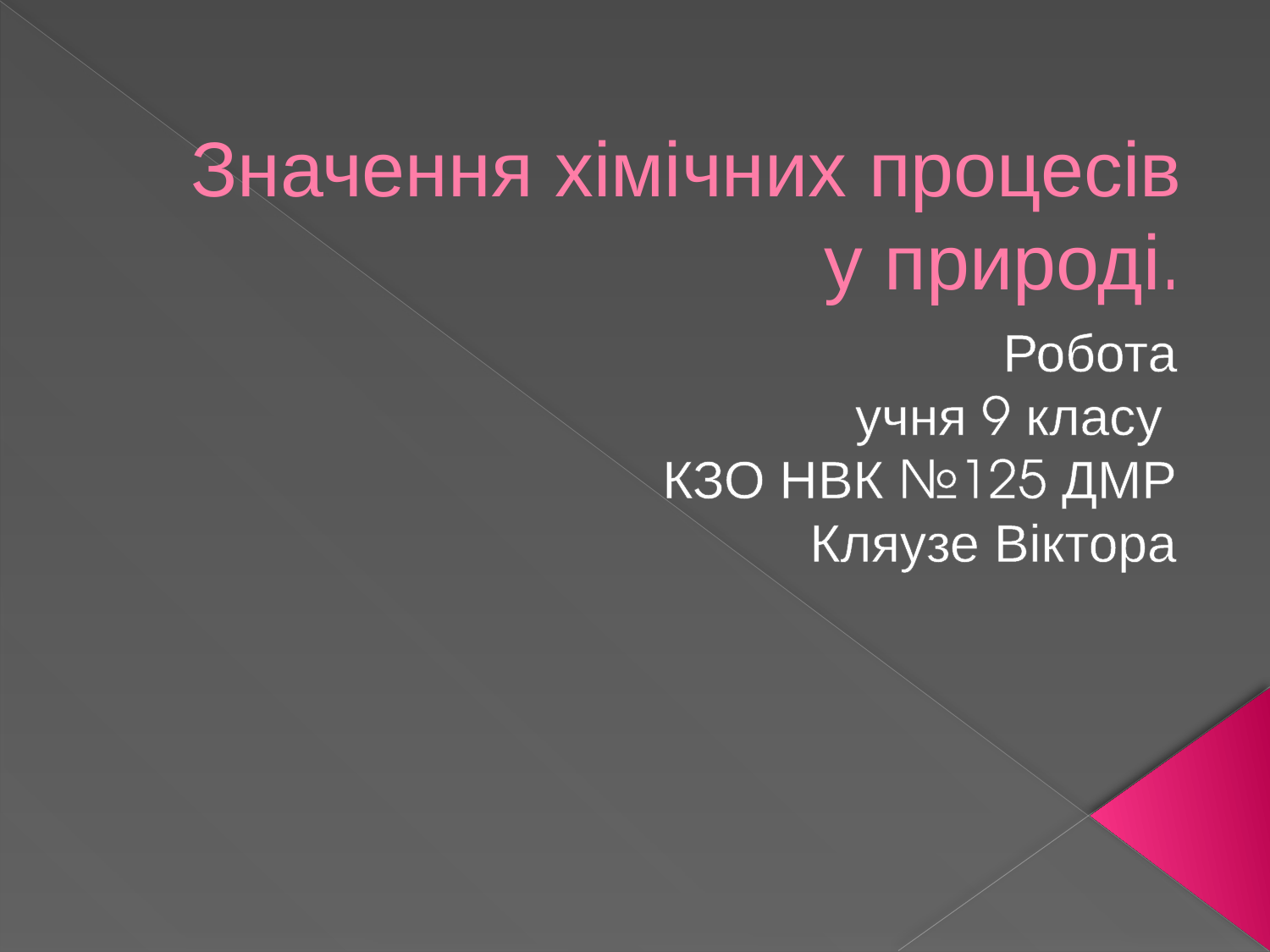

# Значення хімічних процесів у природі.
Робота
учня 9 класу
КЗО НВК №125 ДМР
Кляузе Віктора